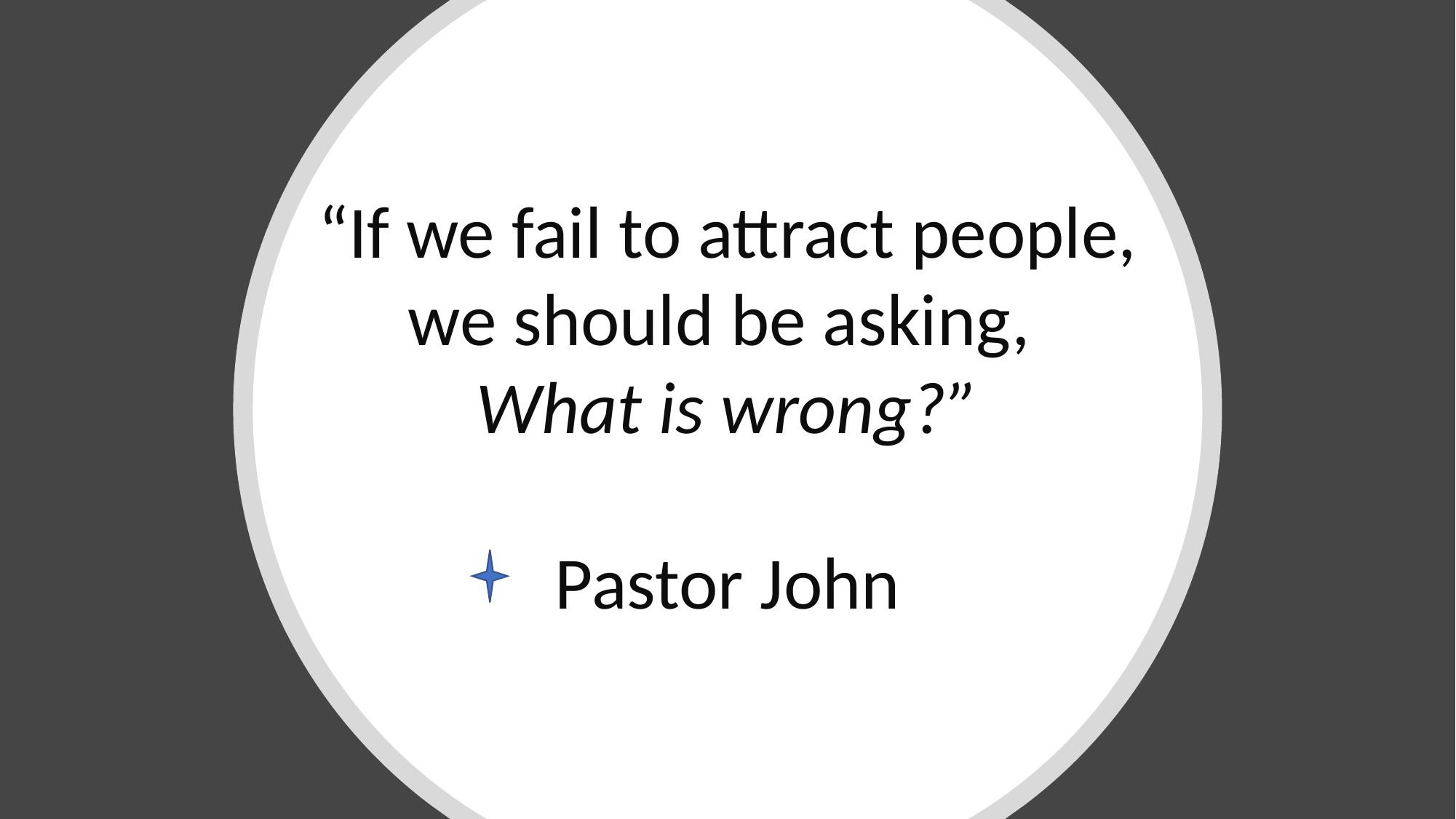

“If we fail to attract people,
we should be asking,
What is wrong?”

Pastor John